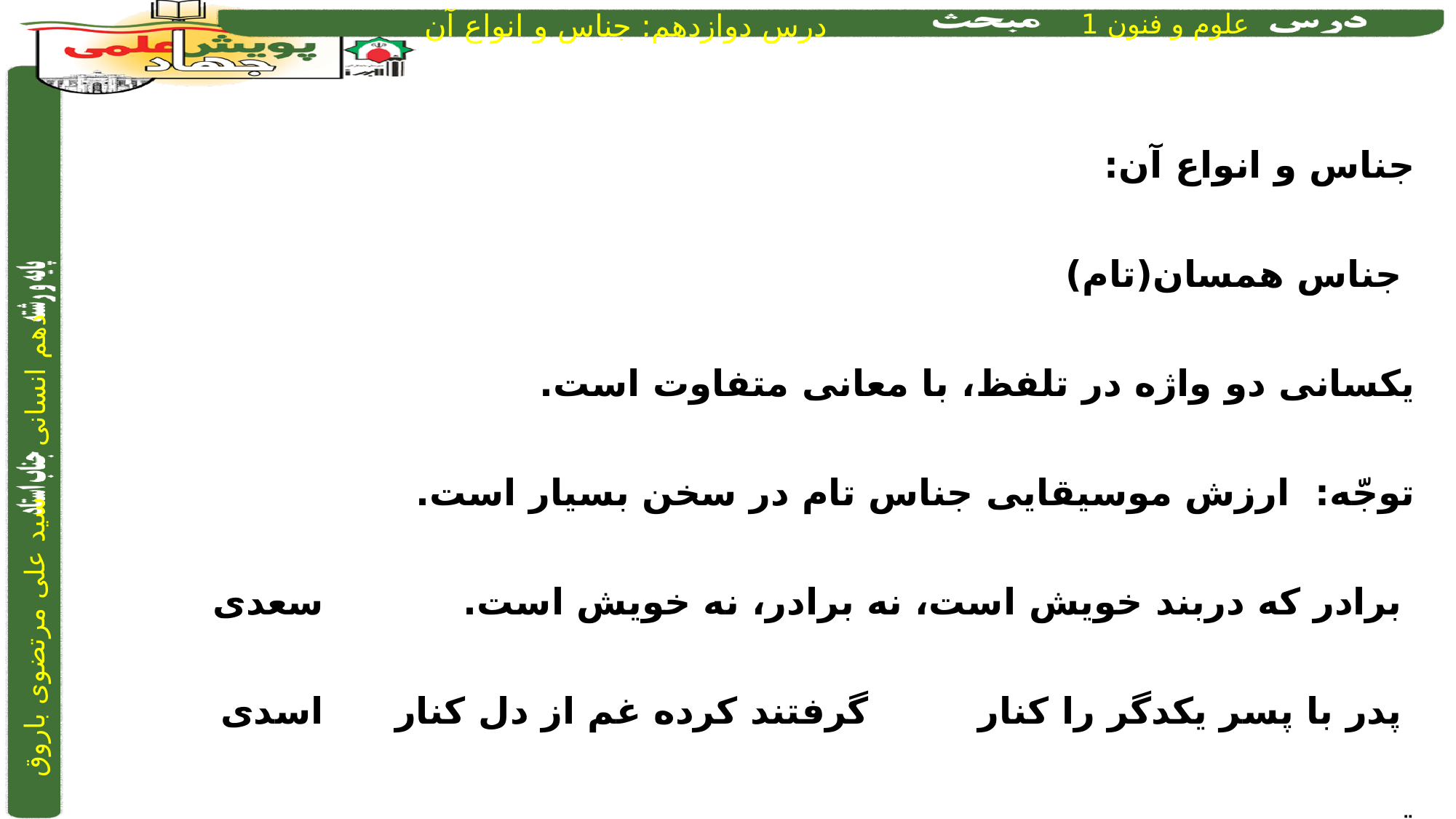

جناس و انواع آن:
 جناس همسان(تام)
یکسانی دو واژه در تلفظ، با معانی متفاوت است.
توجّه:  ارزش موسیقایی جناس تام در سخن بسیار است.
 برادر که دربند خویش است، نه برادر، نه خویش است. 			سعدی
 پدر با پسر یکدگر را کنار 		گرفتند کرده غم از دل کنار		اسدی توسی